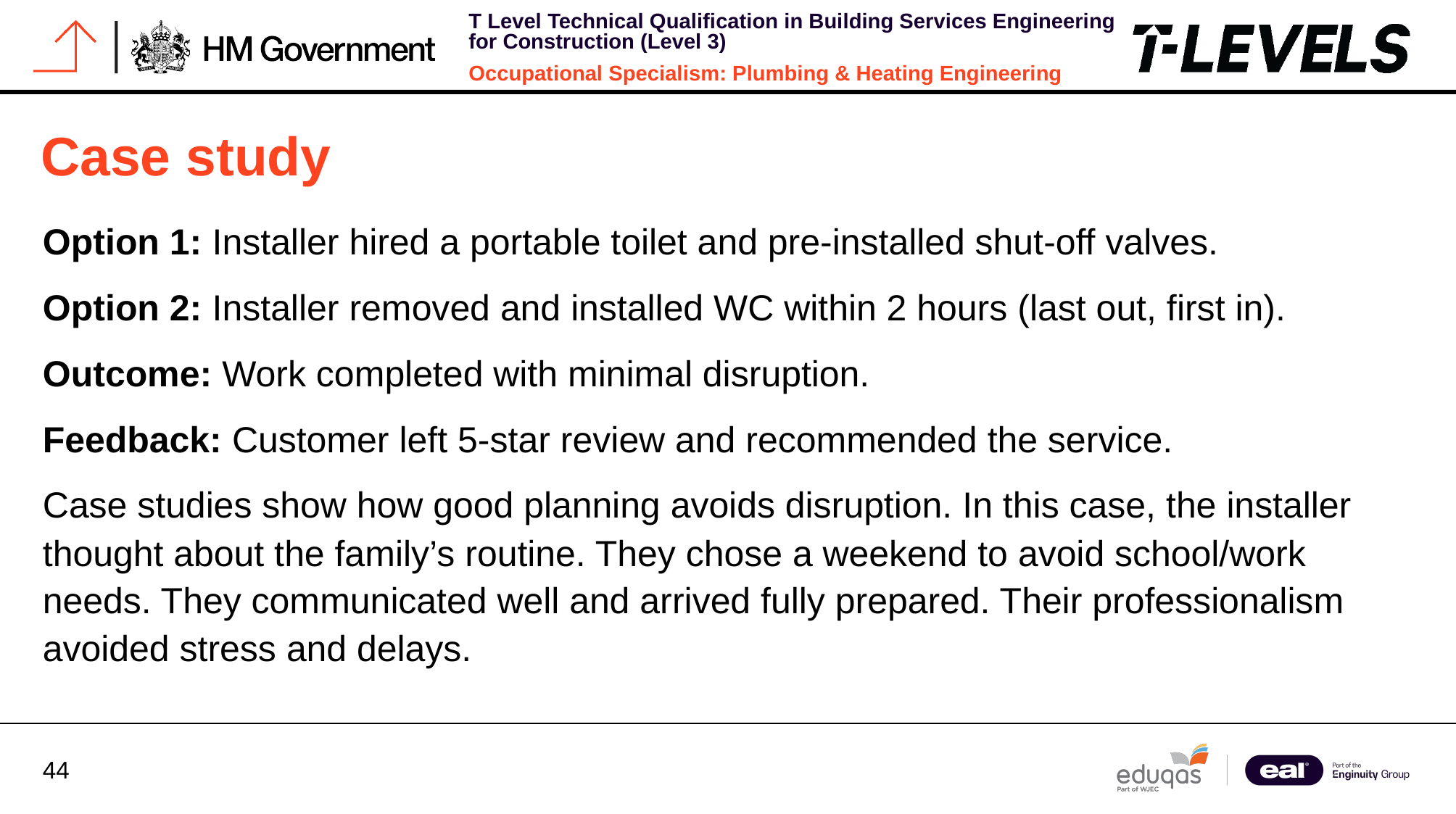

# Case study
Option 1: Installer hired a portable toilet and pre-installed shut-off valves.
Option 2: Installer removed and installed WC within 2 hours (last out, first in).
Outcome: Work completed with minimal disruption.
Feedback: Customer left 5-star review and recommended the service.
Case studies show how good planning avoids disruption. In this case, the installer thought about the family’s routine. They chose a weekend to avoid school/work needs. They communicated well and arrived fully prepared. Their professionalism avoided stress and delays.